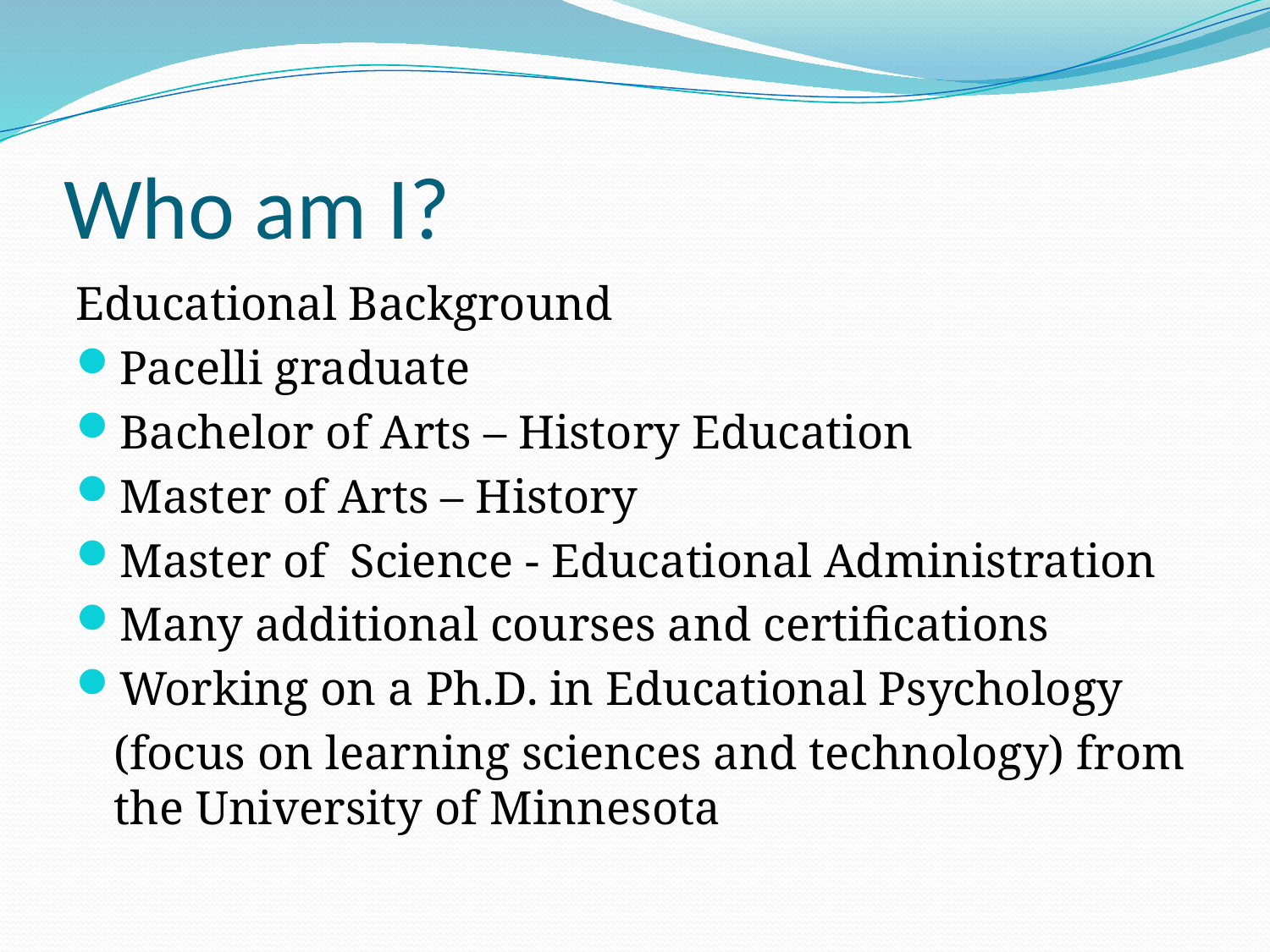

# Who am I?
Educational Background
Pacelli graduate
Bachelor of Arts – History Education
Master of Arts – History
Master of  Science - Educational Administration
Many additional courses and certifications
Working on a Ph.D. in Educational Psychology
	(focus on learning sciences and technology) from the University of Minnesota